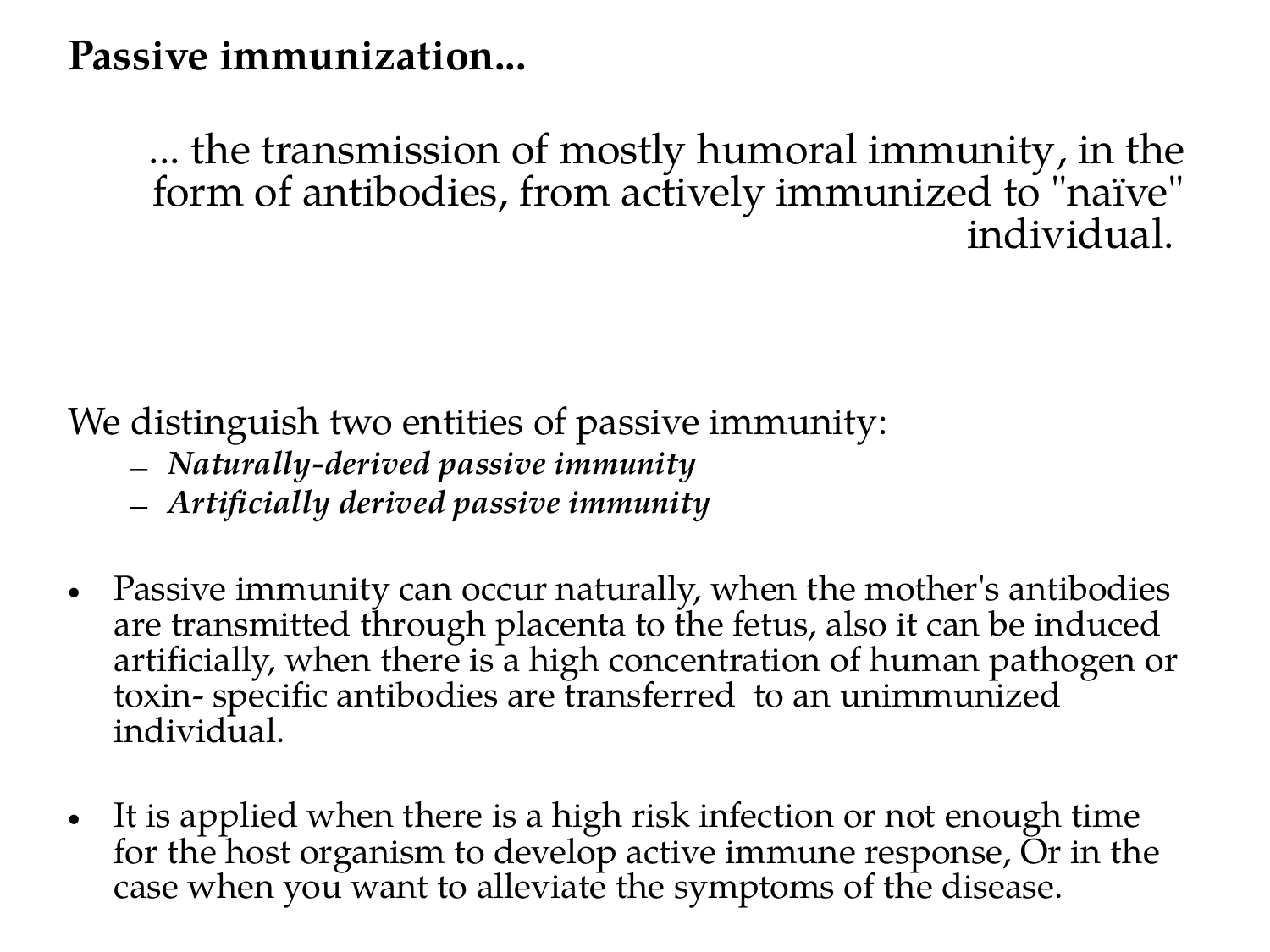

# Passive immunization...
... the transmission of mostly humoral immunity, in the form of antibodies, from actively immunized to "naïve" individual.

We distinguish two entities of passive immunity:
Naturally-derived passive immunity
Artificially derived passive immunity

Passive immunity can occur naturally, when the mother's antibodies are transmitted through placenta to the fetus, also it can be induced artificially, when there is a high concentration of human pathogen or toxin- specific antibodies are transferred  to an unimmunized individual.

It is applied when there is a high risk infection or not enough time for the host organism to develop active immune response, Or in the case when you want to alleviate the symptoms of the disease.